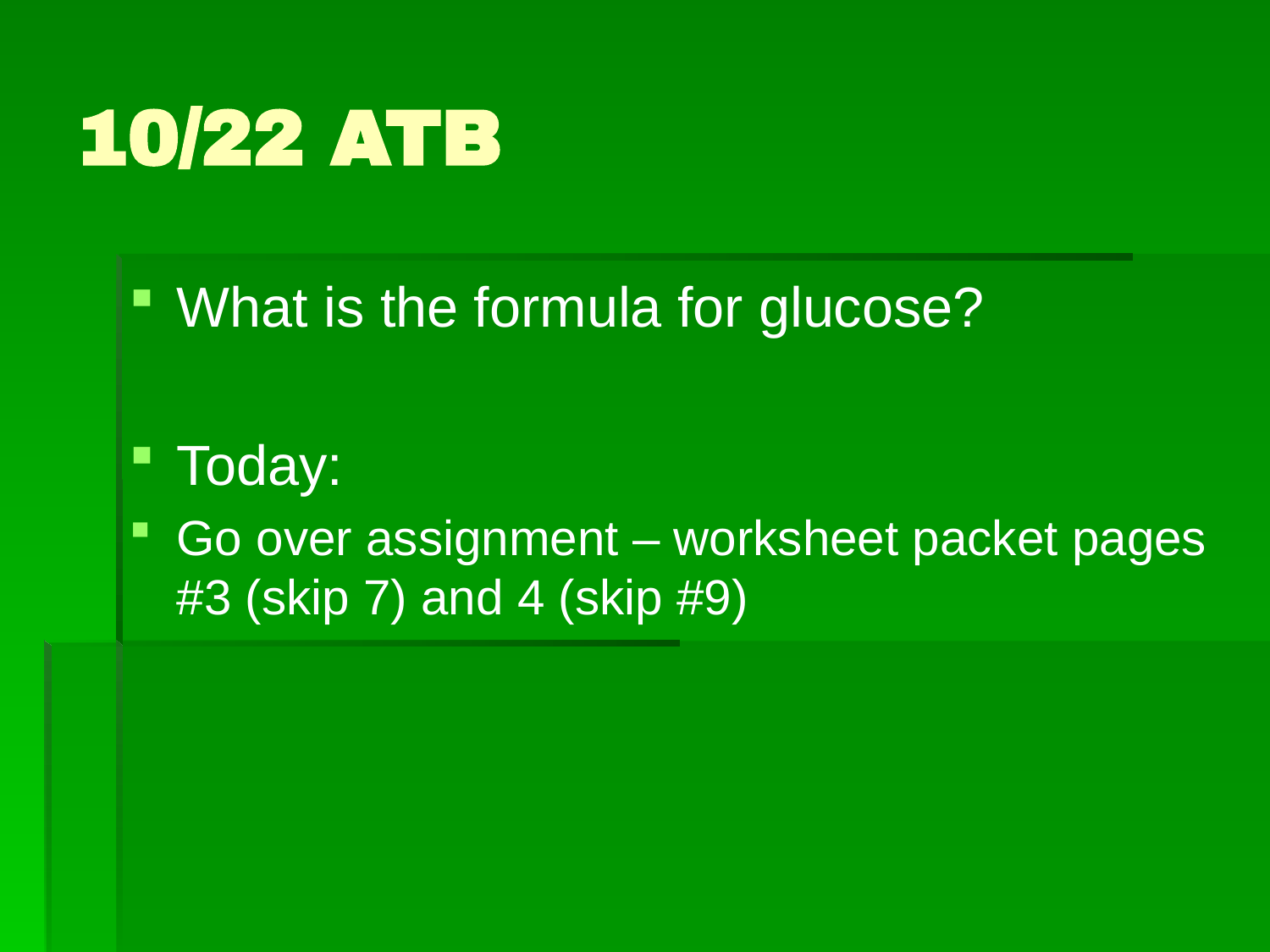

# 10/22 ATB
What is the formula for glucose?

Today:
Go over assignment – worksheet packet pages #3 (skip 7) and 4 (skip #9)